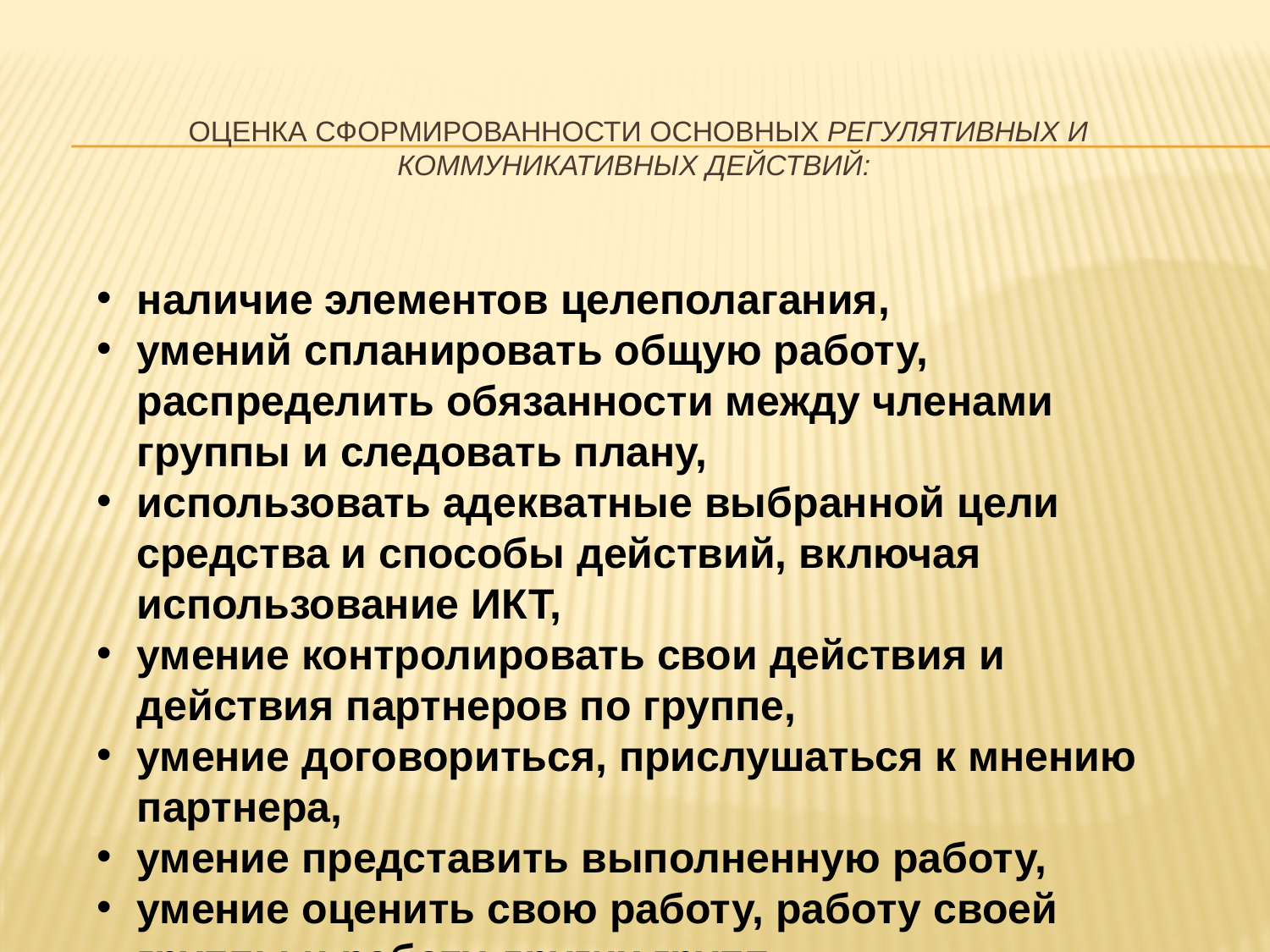

# оценка сформированности основных регулятивных и коммуникативных действий:
наличие элементов целеполагания,
умений спланировать общую работу, распределить обязанности между членами группы и следовать плану,
использовать адекватные выбранной цели средства и способы действий, включая использование ИКТ,
умение контролировать свои действия и действия партнеров по группе,
умение договориться, прислушаться к мнению партнера,
умение представить выполненную работу,
умение оценить свою работу, работу своей группы и работу других групп